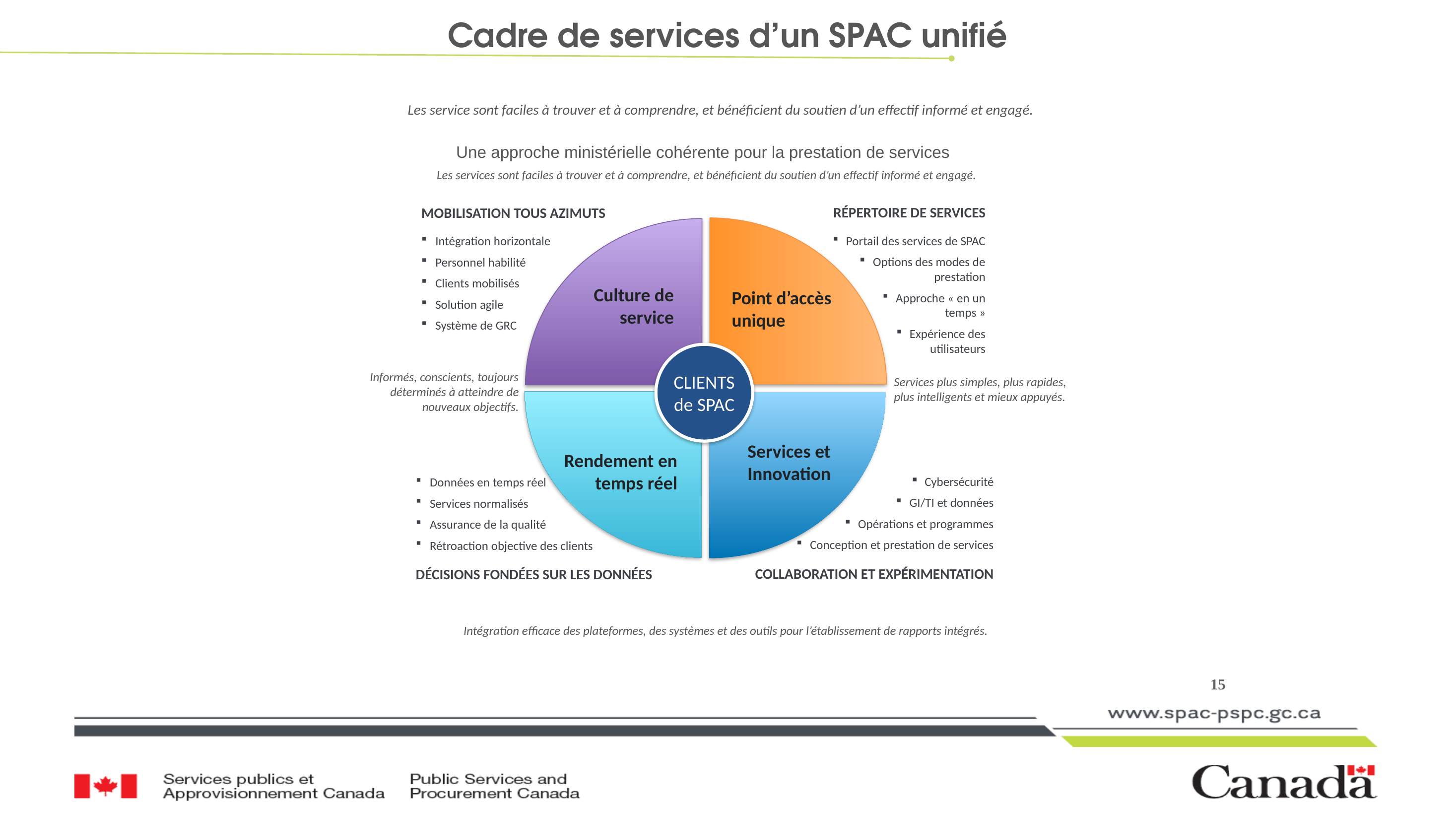

Cadre de services d’un SPAC unifié
Les service sont faciles à trouver et à comprendre, et bénéficient du soutien d’un effectif informé et engagé.

Une approche ministérielle cohérente pour la prestation de services
Les services sont faciles à trouver et à comprendre, et bénéficient du soutien d’un effectif informé et engagé.

RÉPERTOIRE DE SERVICES
Portail des services de SPAC
Options des modes de prestation
Approche « en un temps »
Expérience des utilisateurs
MOBILISATION TOUS AZIMUTS
Intégration horizontale
Personnel habilité
Clients mobilisés
Solution agile
Système de GRC
Culture de service
Point d’accès unique
CLIENTS de SPAC
Informés, conscients, toujours déterminés à atteindre de nouveaux objectifs.
Services plus simples, plus rapides, plus intelligents et mieux appuyés.
Services et
Innovation
Rendement en temps réel
Cybersécurité
GI/TI et données
Opérations et programmes
Conception et prestation de services
COLLABORATION ET EXPÉRIMENTATION
Données en temps réel
Services normalisés
Assurance de la qualité
Rétroaction objective des clients
DÉCISIONS FONDÉES SUR LES DONNÉES
Intégration efficace des plateformes, des systèmes et des outils pour l’établissement de rapports intégrés.